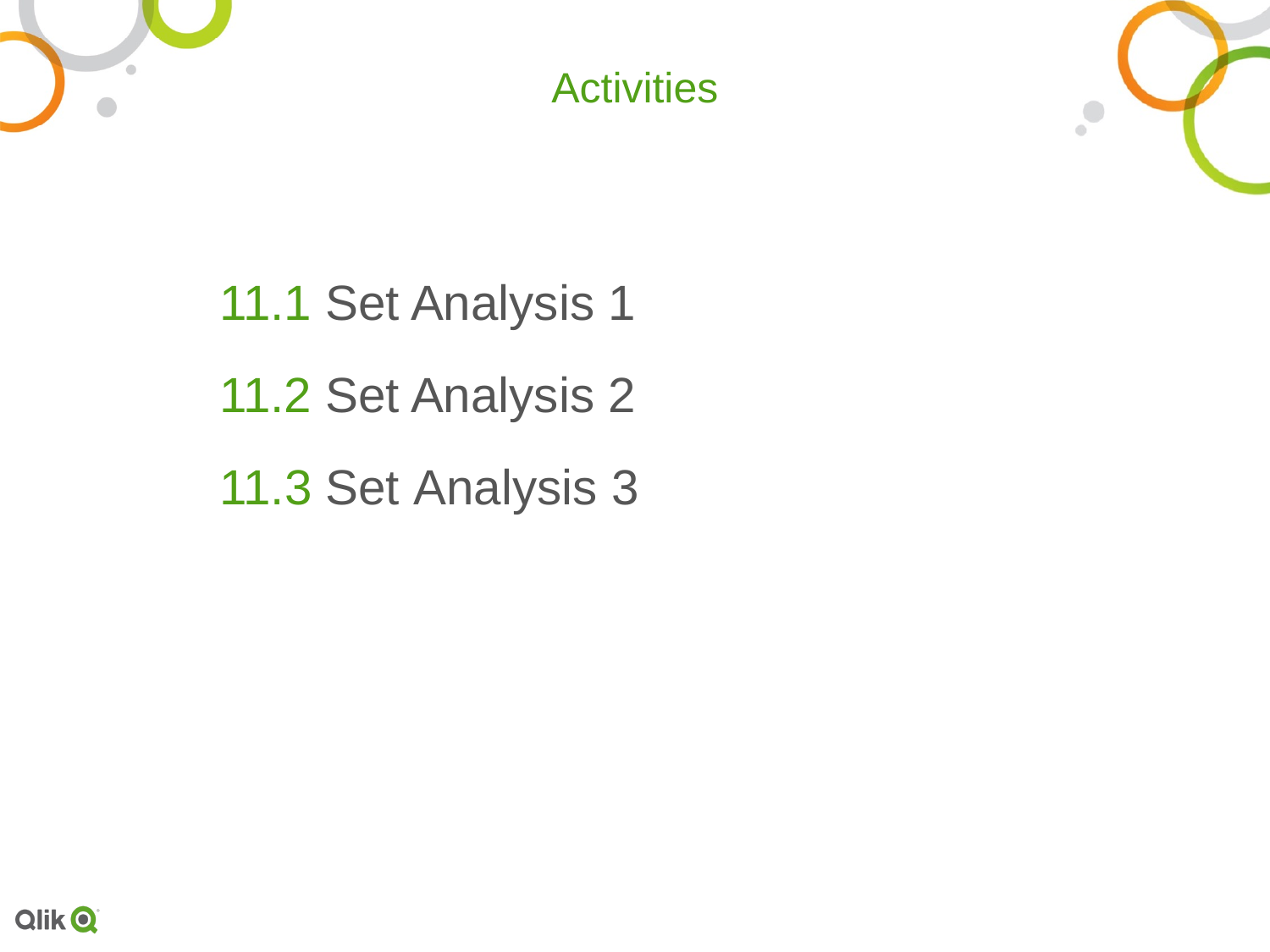

# Activities
11.1 Set Analysis 1
11.2 Set Analysis 2
11.3 Set Analysis 3